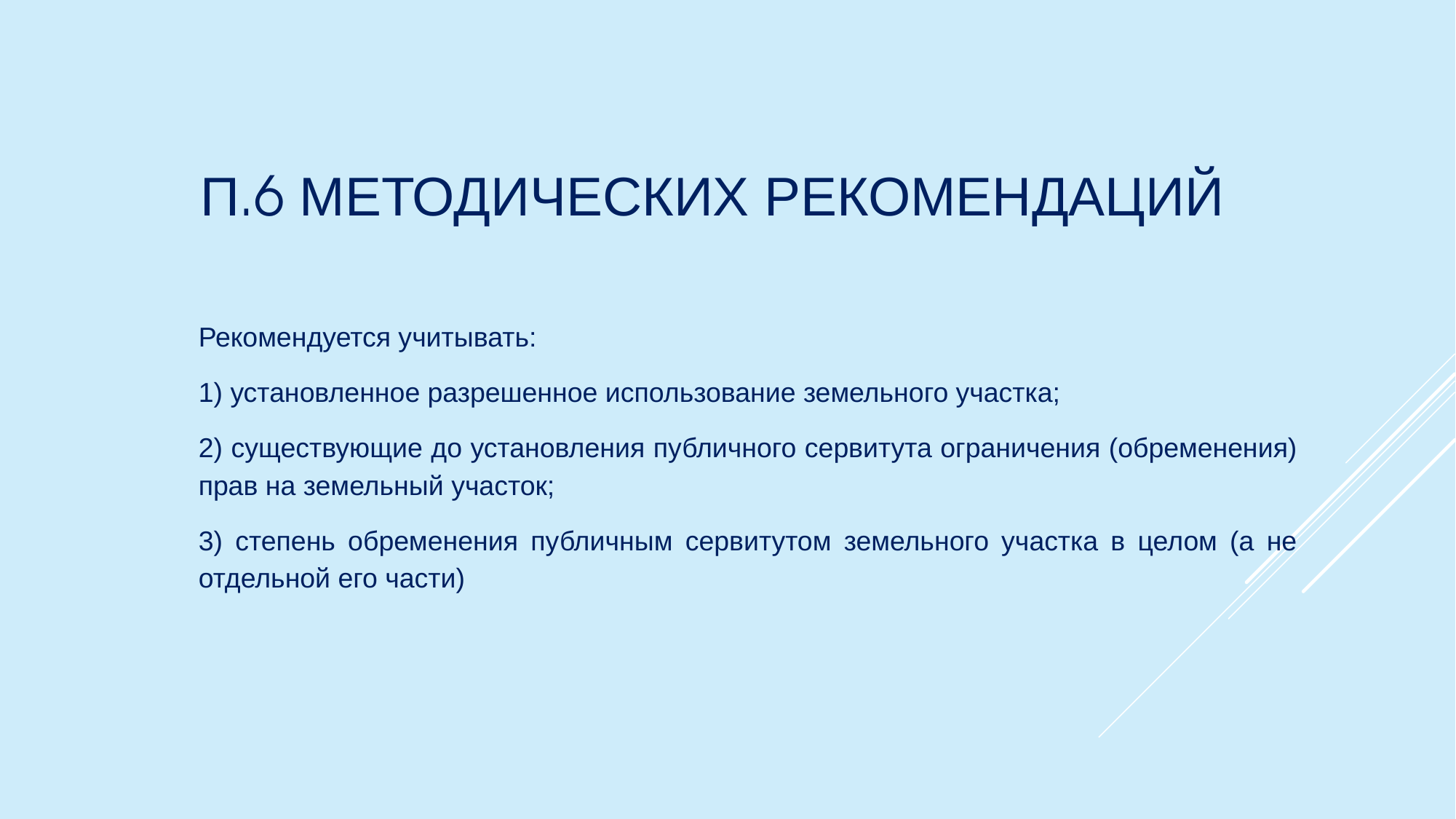

# п.6 Методических рекомендаций
Рекомендуется учитывать:
1) установленное разрешенное использование земельного участка;
2) существующие до установления публичного сервитута ограничения (обременения) прав на земельный участок;
3) степень обременения публичным сервитутом земельного участка в целом (а не отдельной его части)